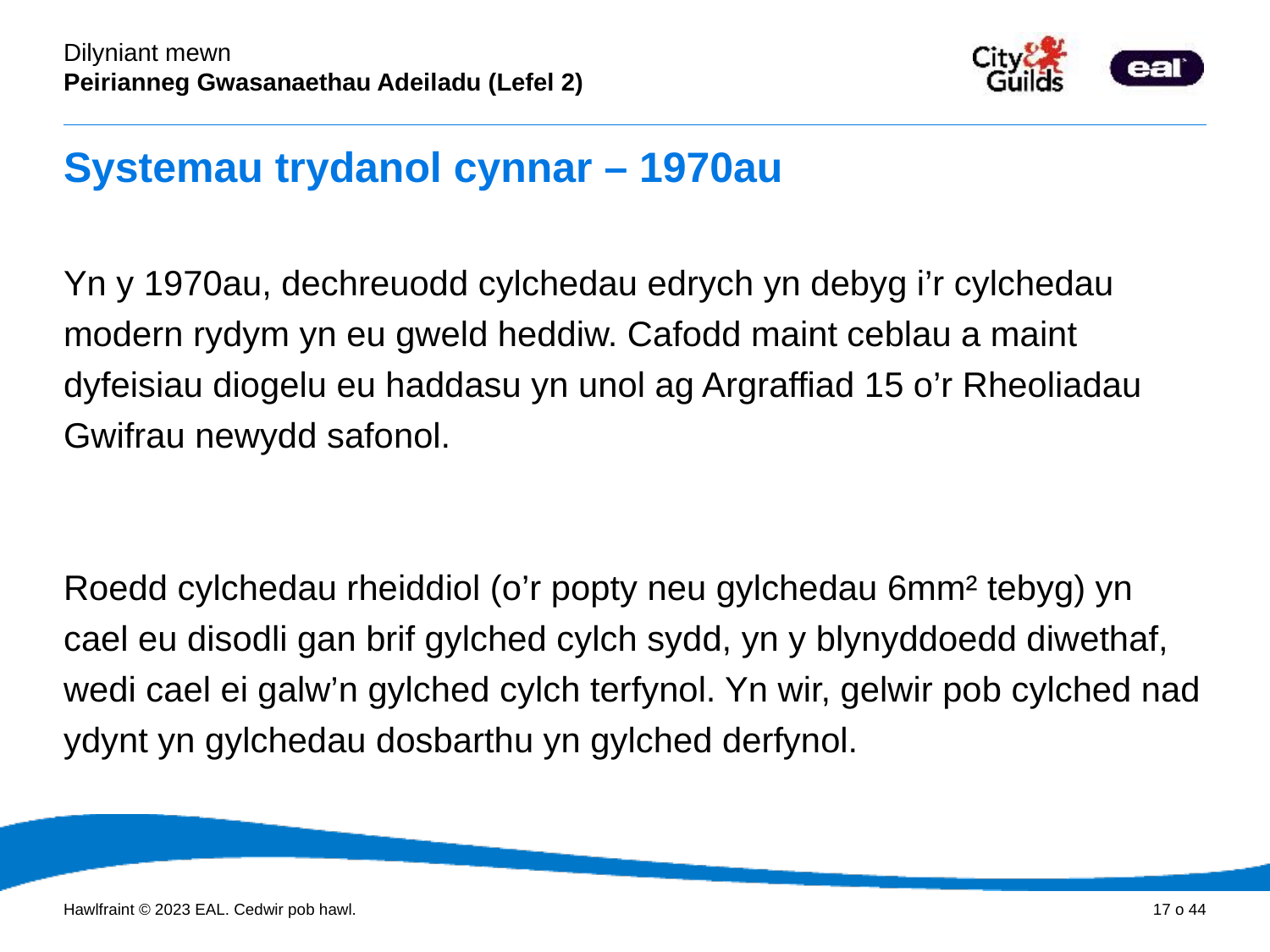

# Systemau trydanol cynnar – 1970au

Yn y 1970au, dechreuodd cylchedau edrych yn debyg i’r cylchedau modern rydym yn eu gweld heddiw. Cafodd maint ceblau a maint dyfeisiau diogelu eu haddasu yn unol ag Argraffiad 15 o’r Rheoliadau Gwifrau newydd safonol.

Roedd cylchedau rheiddiol (o’r popty neu gylchedau 6mm² tebyg) yn cael eu disodli gan brif gylched cylch sydd, yn y blynyddoedd diwethaf, wedi cael ei galw’n gylched cylch terfynol. Yn wir, gelwir pob cylched nad ydynt yn gylchedau dosbarthu yn gylched derfynol.